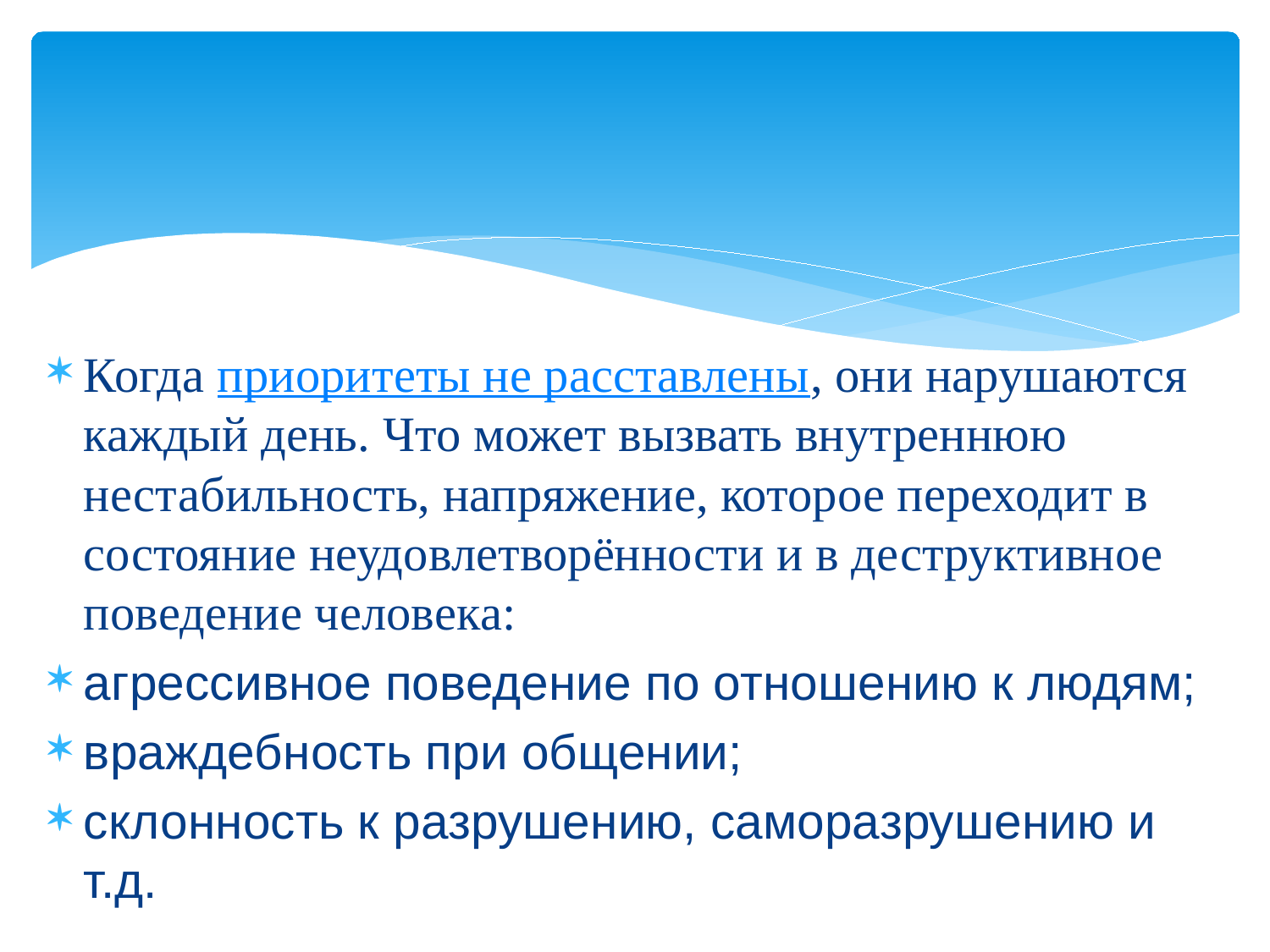

Когда приоритеты не расставлены, они нарушаются каждый день. Что может вызвать внутреннюю нестабильность, напряжение, которое переходит в состояние неудовлетворённости и в деструктивное поведение человека:
агрессивное поведение по отношению к людям;
враждебность при общении;
склонность к разрушению, саморазрушению и т.д.